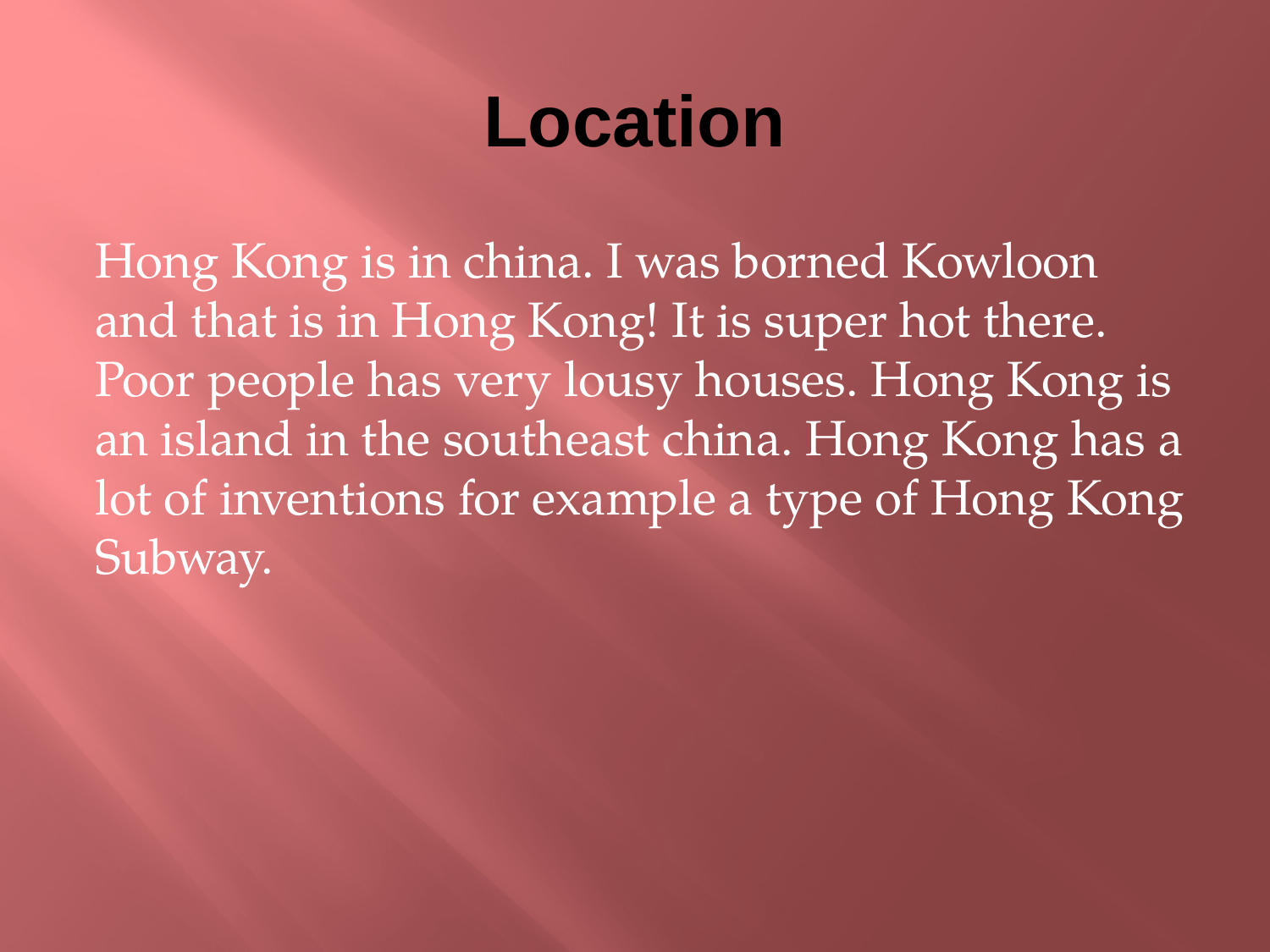

# Location
Hong Kong is in china. I was borned Kowloon and that is in Hong Kong! It is super hot there. Poor people has very lousy houses. Hong Kong is an island in the southeast china. Hong Kong has a lot of inventions for example a type of Hong Kong Subway.